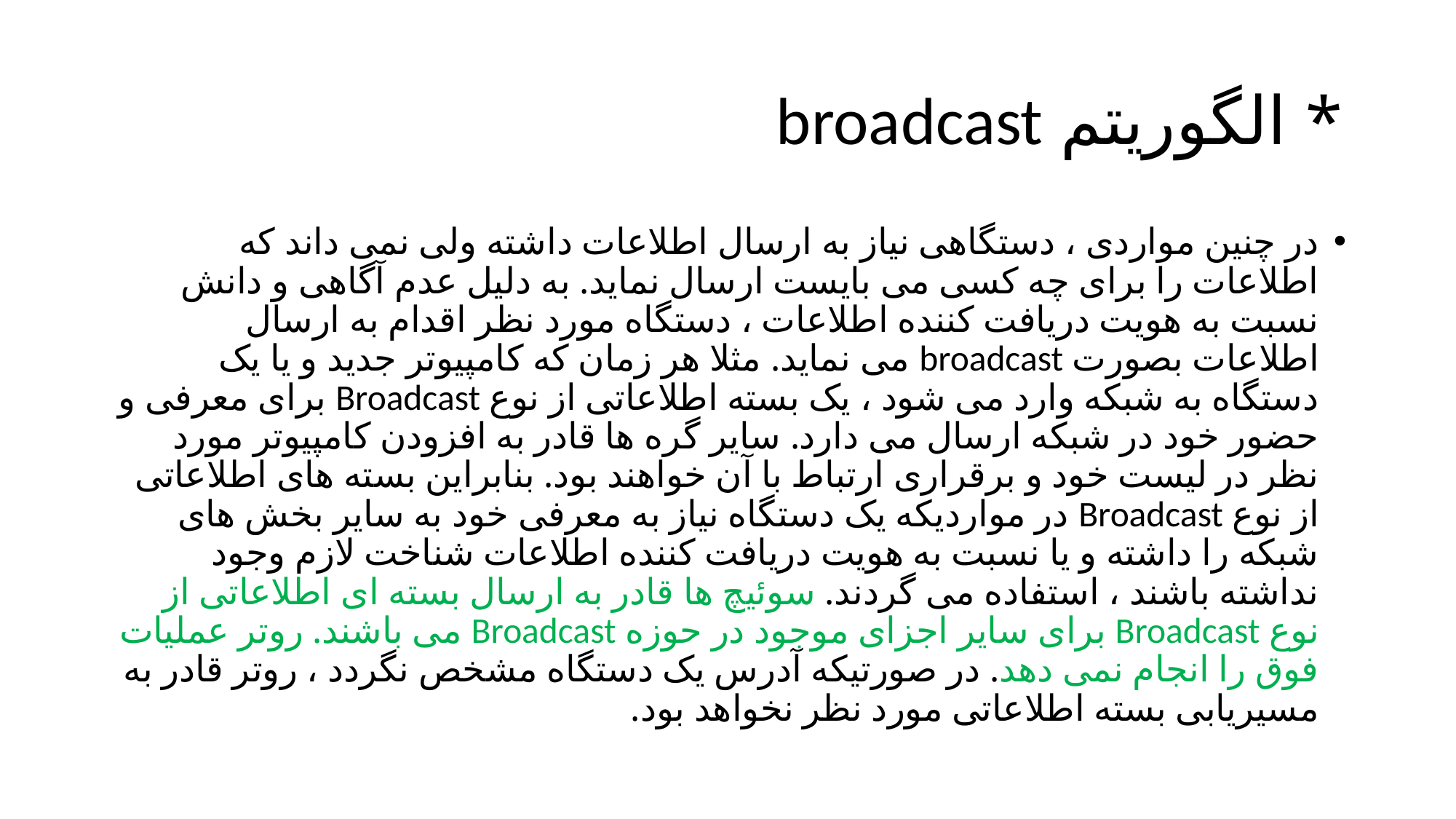

# * الگوریتم broadcast
در چنین مواردی ، دستگاهی نیاز به ارسال اطلاعات داشته ولی نمی داند که اطلاعات را برای چه کسی می بایست ارسال نماید. به دلیل عدم آگاهی و دانش نسبت به هویت دریافت کننده اطلاعات ، دستگاه مورد نظر اقدام به ارسال اطلاعات بصورت broadcast می نماید. مثلا هر زمان که کامپیوتر جدید و یا یک دستگاه به شبکه وارد می شود ، یک بسته اطلاعاتی از نوع Broadcast برای معرفی و حضور خود در شبکه ارسال می دارد. سایر گره ها قادر به افزودن کامپیوتر مورد نظر در لیست خود و برقراری ارتباط با آن خواهند بود. بنابراین بسته های اطلاعاتی از نوع Broadcast در مواردیکه یک دستگاه نیاز به معرفی خود به سایر بخش های شبکه را داشته و یا نسبت به هویت دریافت کننده اطلاعات شناخت لازم وجود نداشته باشند ، استفاده می گردند. سوئیچ ها قادر به ارسال بسته ای اطلاعاتی از نوع Broadcast برای سایر اجزای موجود در حوزه Broadcast می باشند. روتر عملیات فوق را انجام نمی دهد. در صورتیکه آدرس یک دستگاه مشخص نگردد ، روتر قادر به مسیریابی بسته اطلاعاتی مورد نظر نخواهد بود.